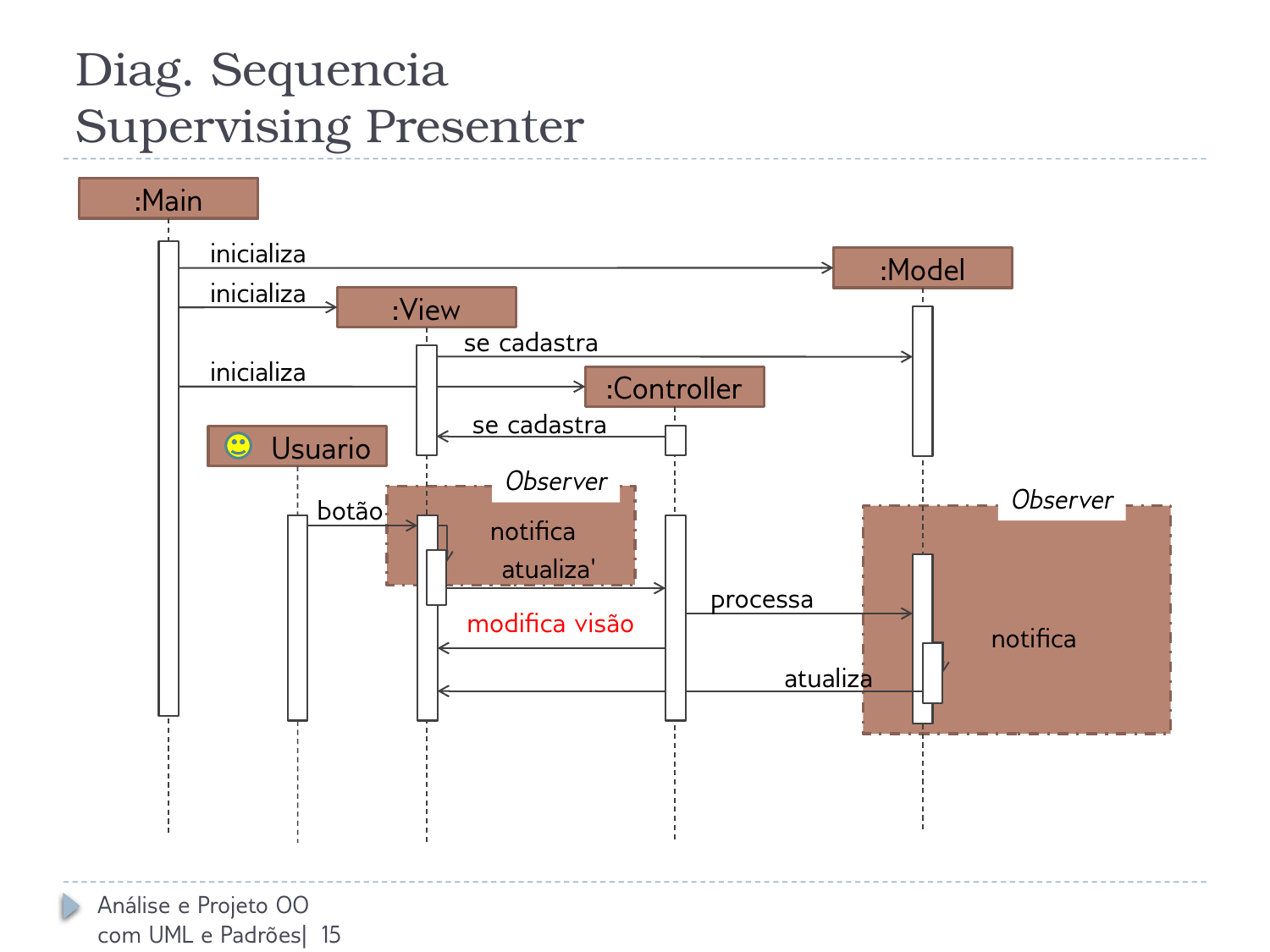

# Diag. Sequencia Supervising Presenter
:Main

inicializa

:Model

inicializa
:View

se cadastra

inicializa
:Controller

se cadastra

     Usuario

Observer
Observer
botão

notifica

atualiza'

processa

modifica visão

notifica

atualiza

Análise e Projeto OO com UML e Padrões|  15